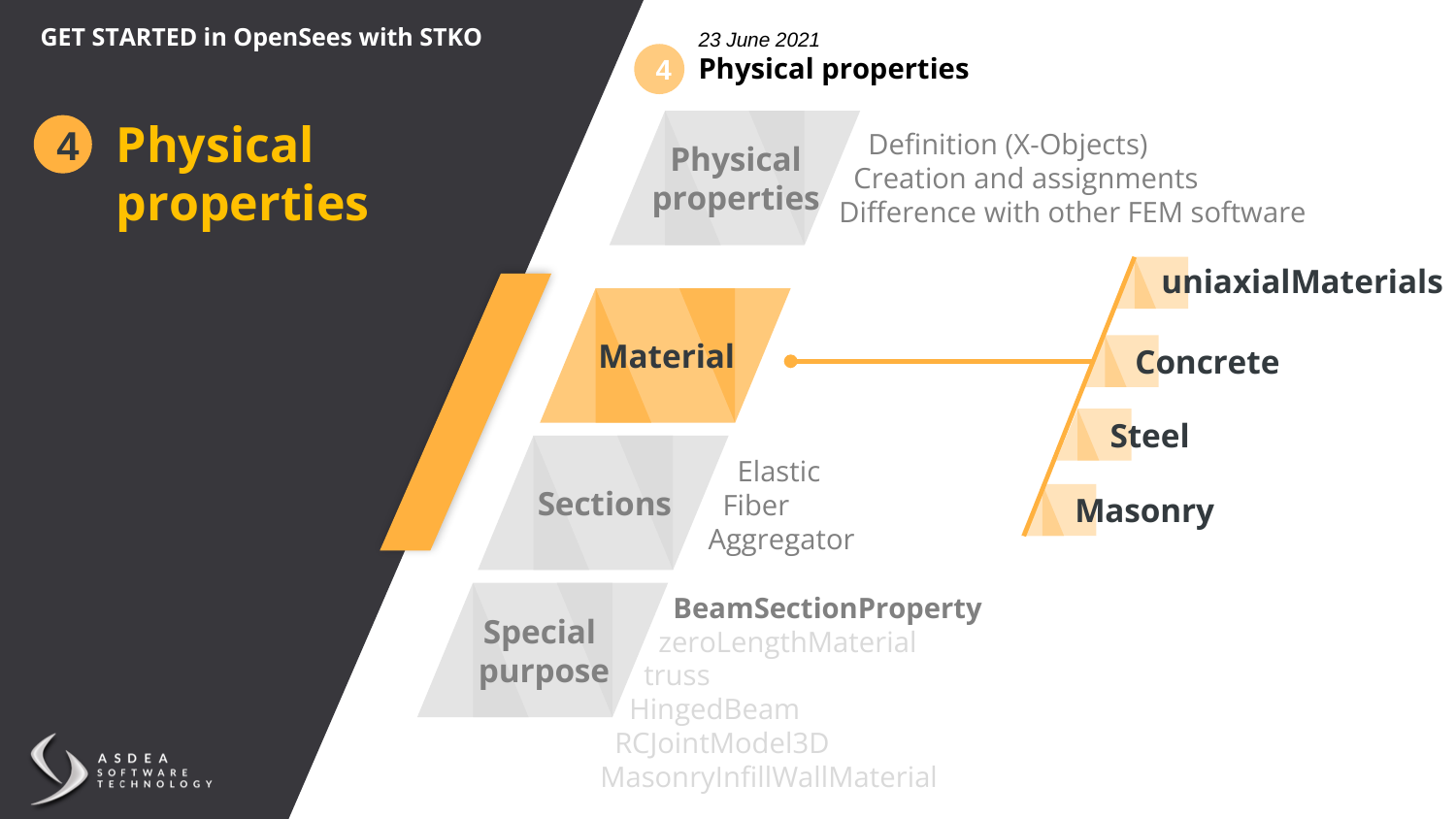

GET STARTED in OpenSees with STKO
23 June 2021
Physical properties
4
Physical
properties

Physical
properties

4
    Definition (X-Objects)
  Creation and assignments
Difference with other FEM software
uniaxialMaterials

Material

Concrete

Steel

Sections

    Elastic
  Fiber
Aggregator
Masonry

          BeamSectionProperty
        zeroLengthMaterial
      truss
    HingedBeam
  RCJointModel3D
MasonryInfillWallMaterial

Special
purpose